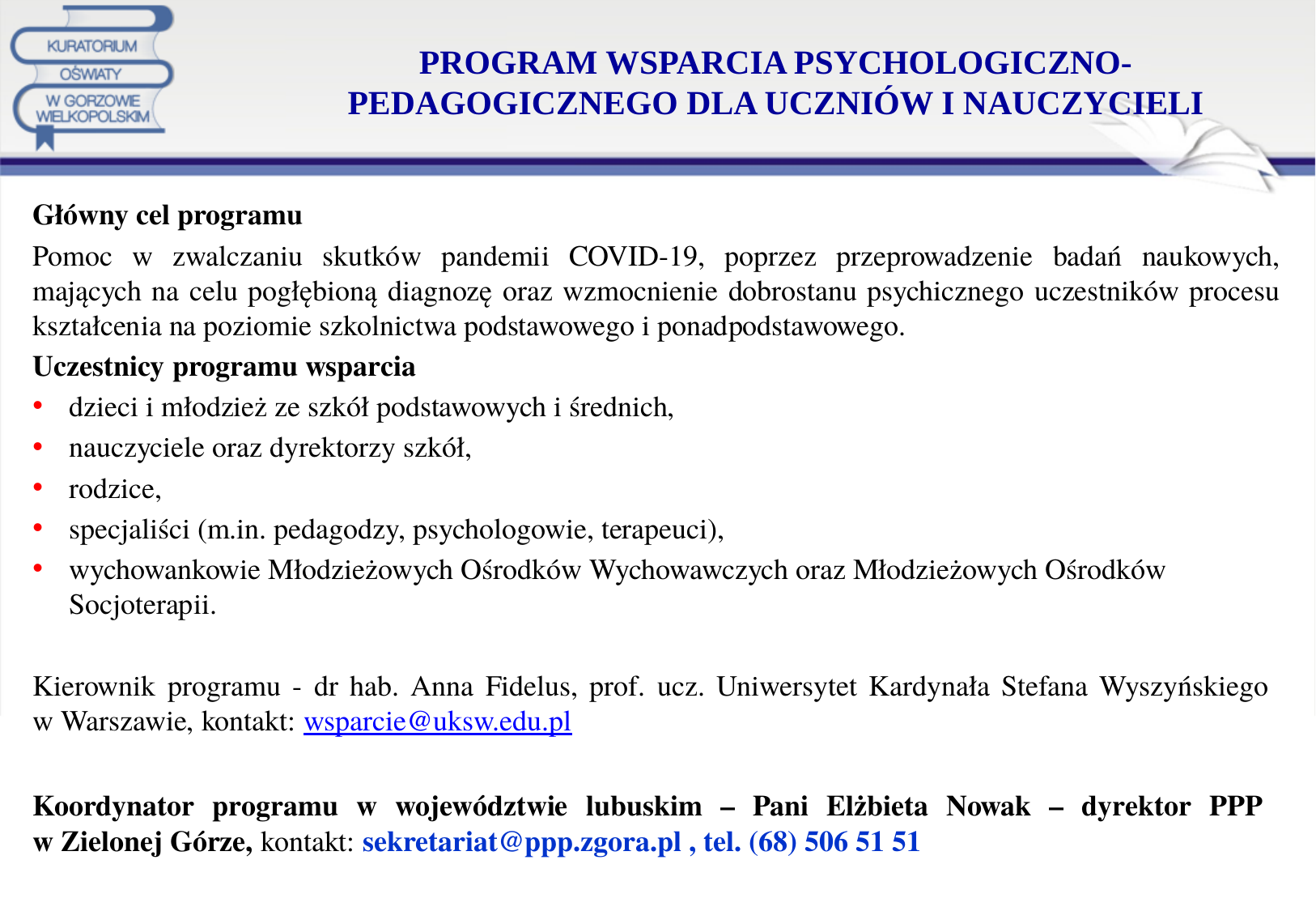

# PROGRAM WSPARCIA PSYCHOLOGICZNO-PEDAGOGICZNEGO DLA UCZNIÓW I NAUCZYCIELI
Główny cel programu
Pomoc w zwalczaniu skutków pandemii COVID-19, poprzez przeprowadzenie badań naukowych, mających na celu pogłębioną diagnozę oraz wzmocnienie dobrostanu psychicznego uczestników procesu kształcenia na poziomie szkolnictwa podstawowego i ponadpodstawowego.
Uczestnicy programu wsparcia
dzieci i młodzież ze szkół podstawowych i średnich,
nauczyciele oraz dyrektorzy szkół,
rodzice,
specjaliści (m.in. pedagodzy, psychologowie, terapeuci),
wychowankowie Młodzieżowych Ośrodków Wychowawczych oraz Młodzieżowych Ośrodków Socjoterapii.

Kierownik programu - dr hab. Anna Fidelus, prof. ucz. Uniwersytet Kardynała Stefana Wyszyńskiego
w Warszawie, kontakt: wsparcie@uksw.edu.pl

Koordynator programu w województwie lubuskim – Pani Elżbieta Nowak – dyrektor PPP
w Zielonej Górze, kontakt: sekretariat@ppp.zgora.pl , tel. (68) 506 51 51